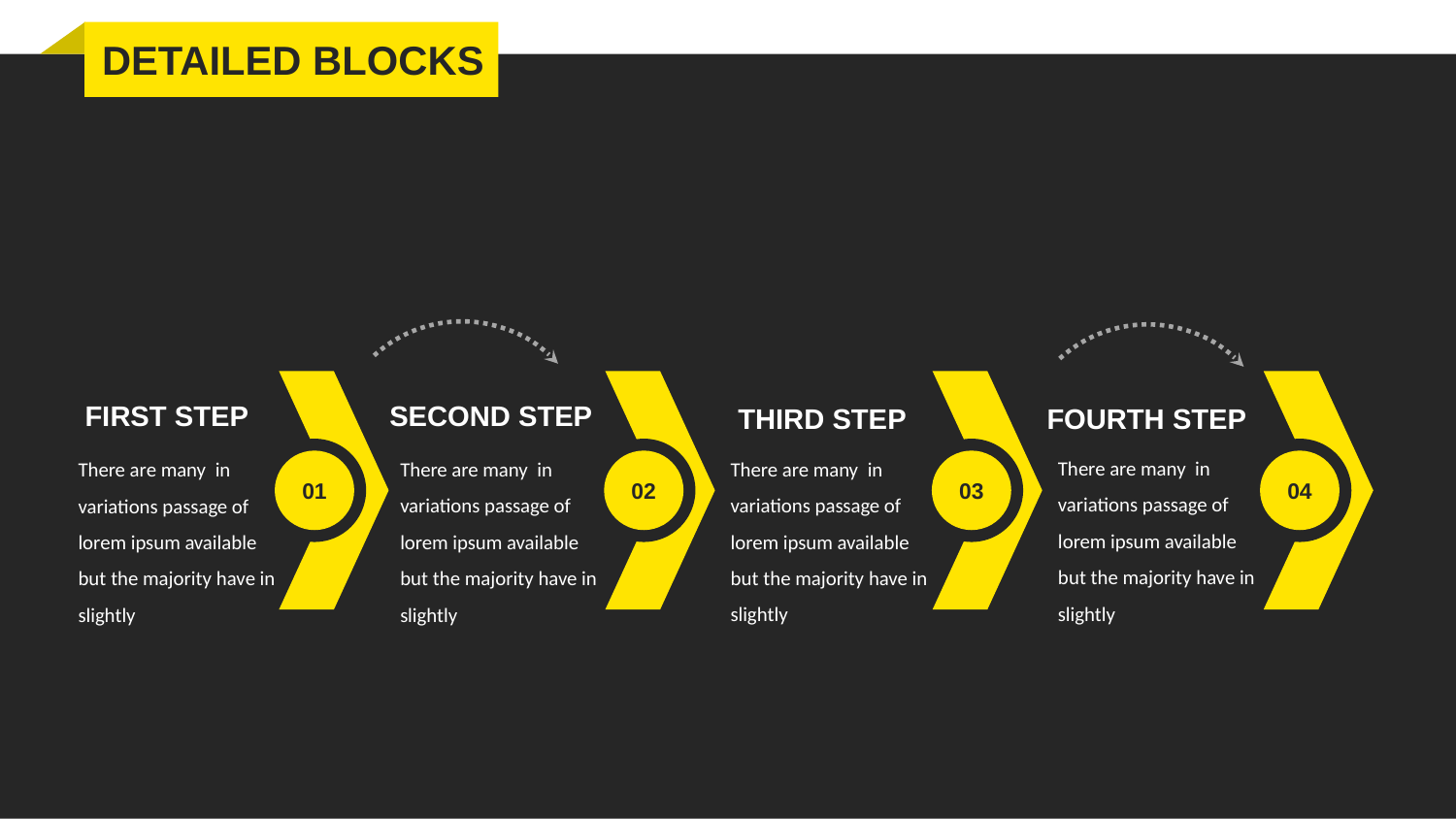

DETAILED BLOCKS

FIRST STEP
SECOND STEP
THIRD STEP
FOURTH STEP

01

02

03

04
There are many  in variations passage of lorem ipsum available but the majority have in slightly
There are many  in variations passage of lorem ipsum available but the majority have in slightly
There are many  in variations passage of lorem ipsum available but the majority have in slightly
There are many  in variations passage of lorem ipsum available but the majority have in slightly